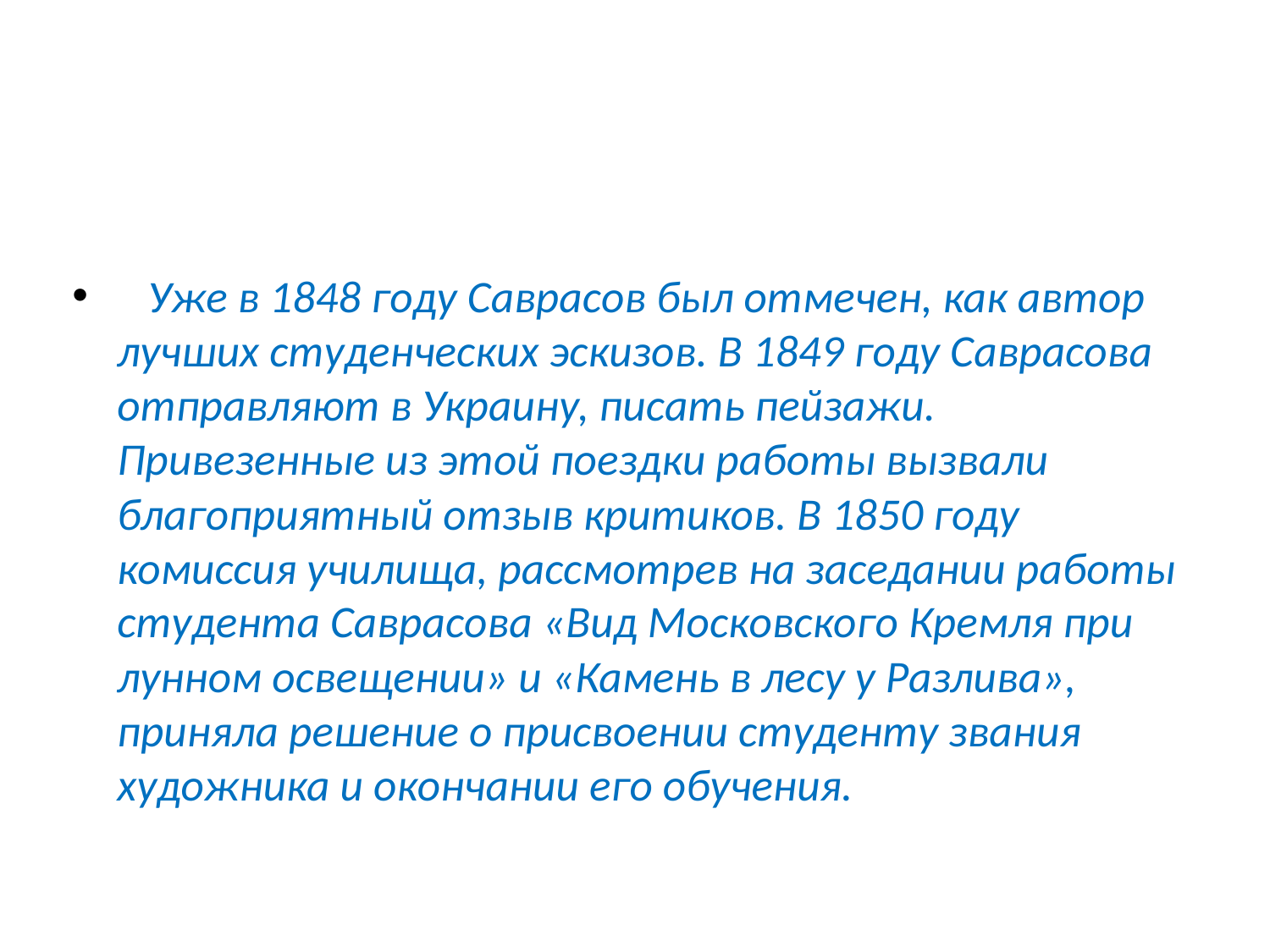

#

   Уже в 1848 году Саврасов был отмечен, как автор лучших студенческих эскизов. В 1849 году Саврасова отправляют в Украину, писать пейзажи. Привезенные из этой поездки работы вызвали благоприятный отзыв критиков. В 1850 году комиссия училища, рассмотрев на заседании работы студента Саврасова «Вид Московского Кремля при лунном освещении» и «Камень в лесу у Разлива», приняла решение о присвоении студенту звания художника и окончании его обучения.